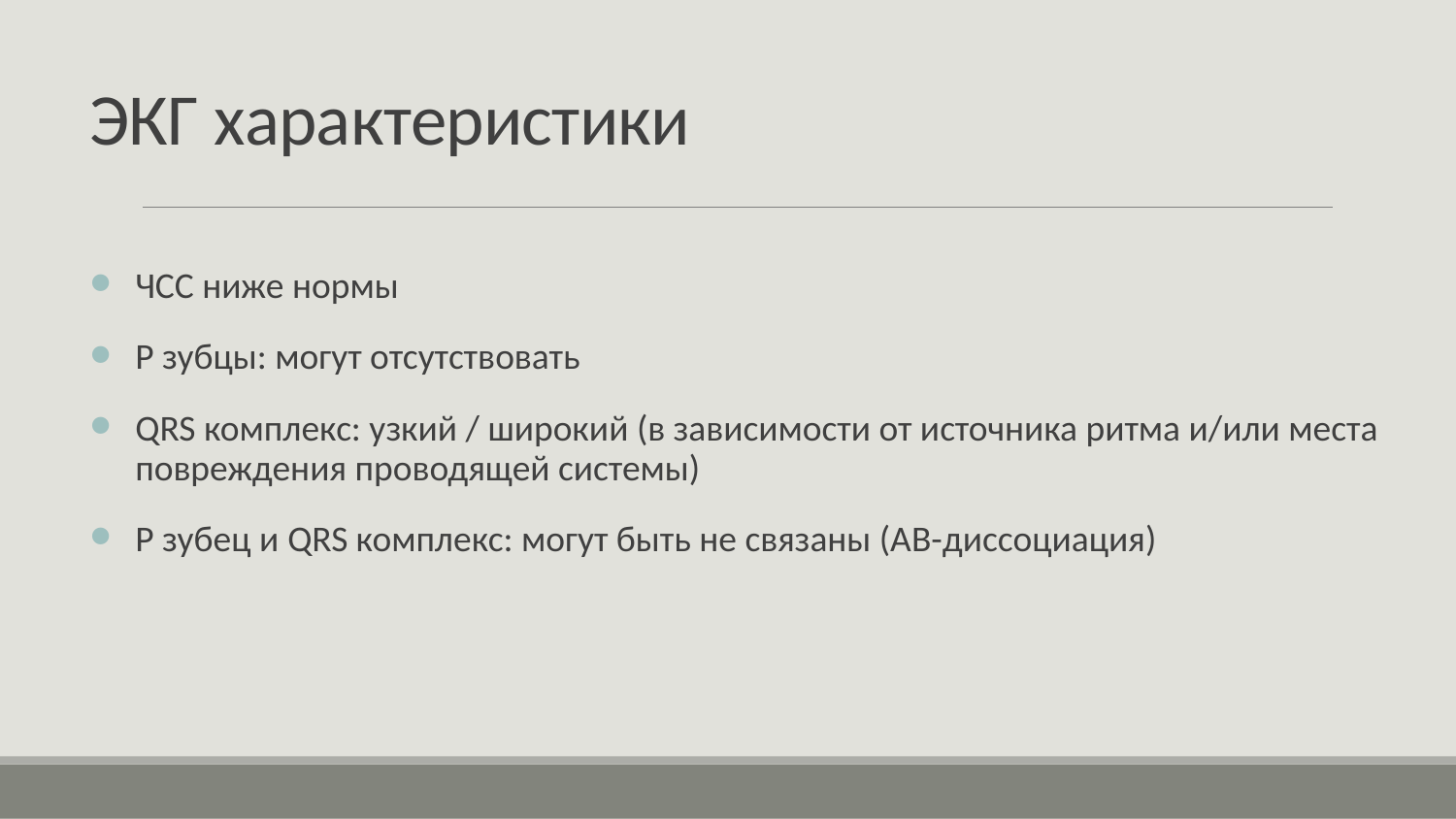

# ЭКГ характеристики

ЧСС ниже нормы
Р зубцы: могут отсутствовать
QRS комплекс: узкий / широкий (в зависимости от источника ритма и/или места повреждения проводящей системы)
Р зубец и QRS комплекс: могут быть не связаны (АВ-диссоциация)